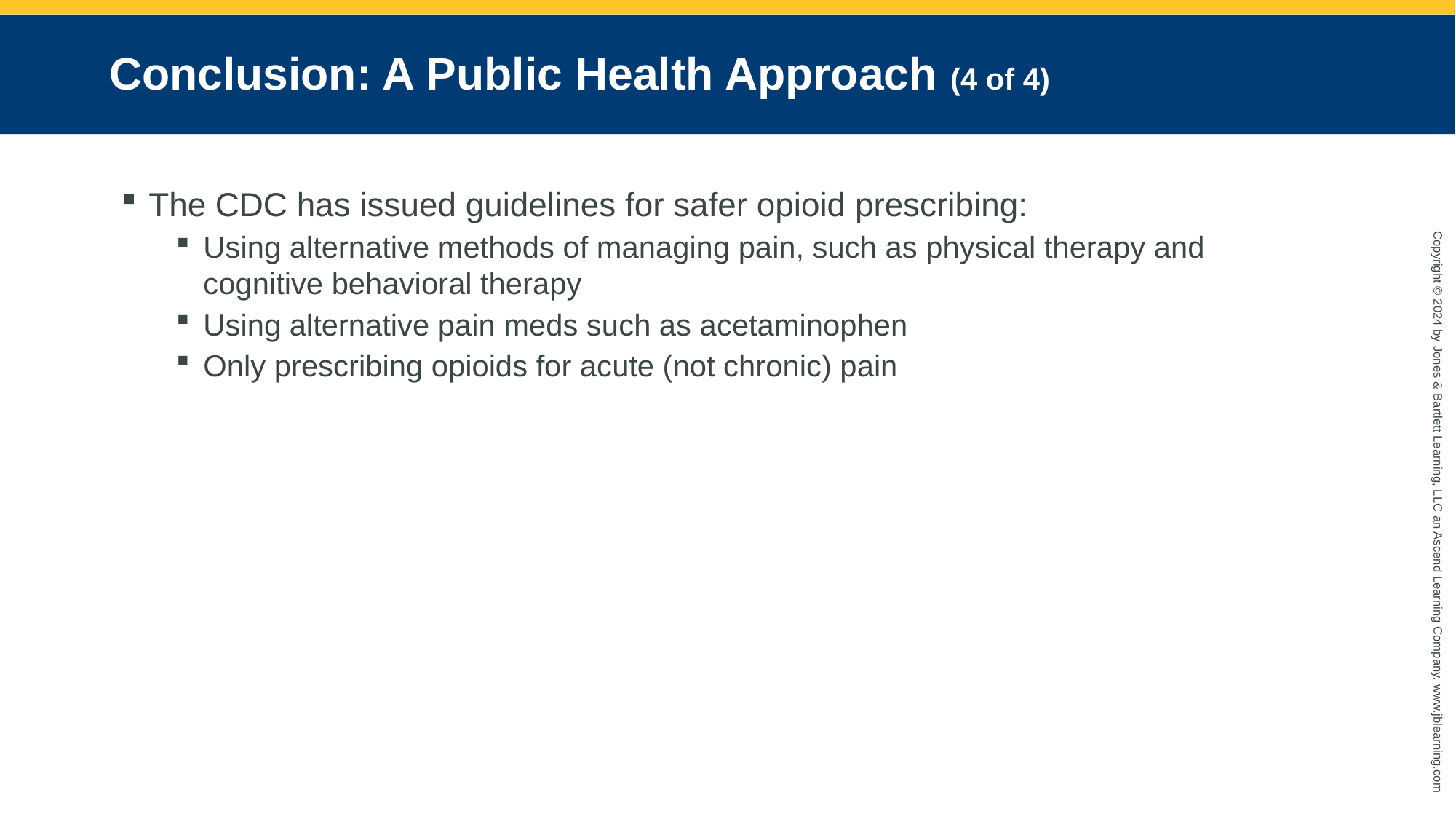

# Conclusion: A Public Health Approach (4 of 4)
The CDC has issued guidelines for safer opioid prescribing:
Using alternative methods of managing pain, such as physical therapy and cognitive behavioral therapy
Using alternative pain meds such as acetaminophen
Only prescribing opioids for acute (not chronic) pain